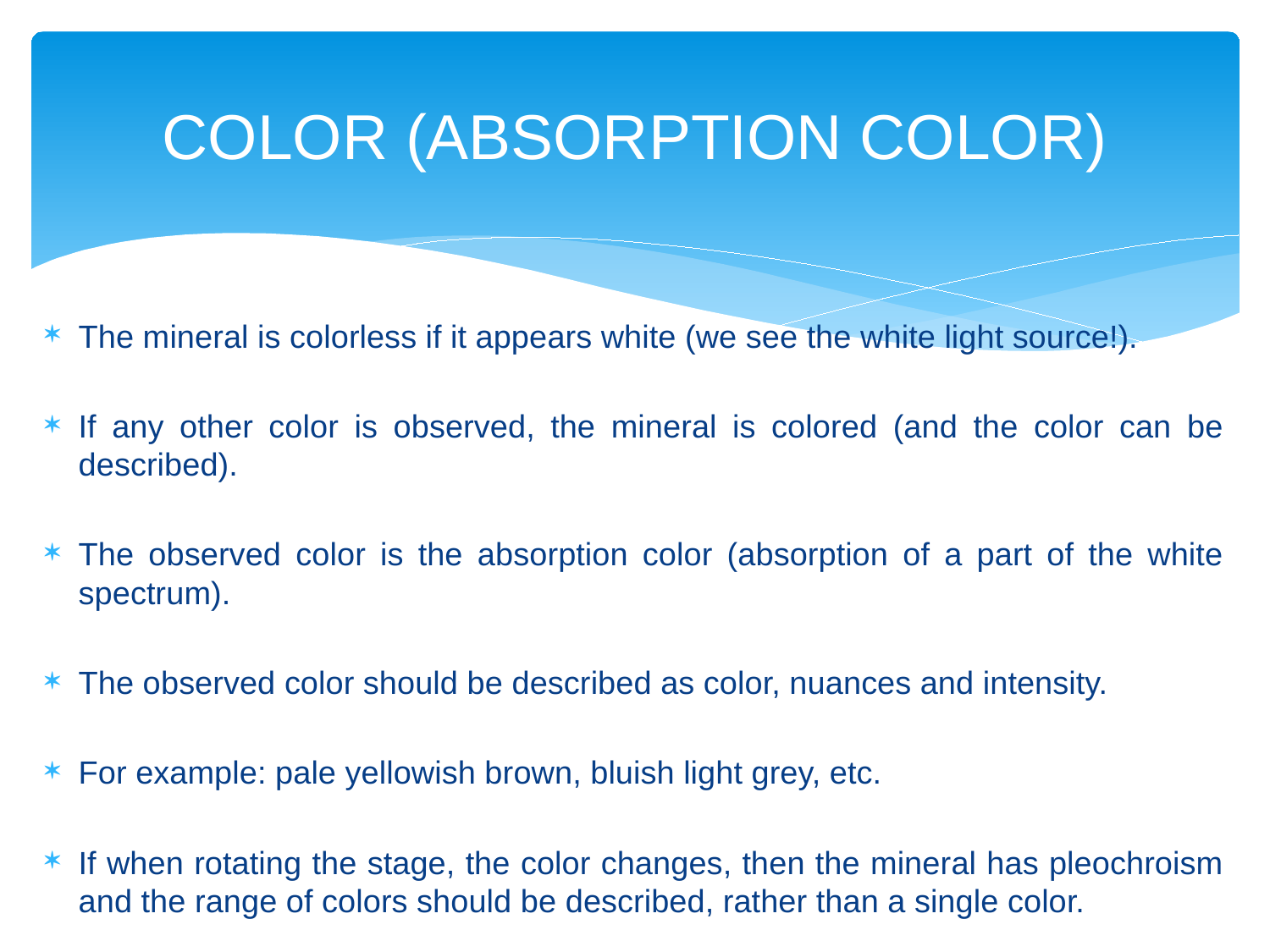

# COLOR (ABSORPTION COLOR)

The mineral is colorless if it appears white (we see the white light source!).

If any other color is observed, the mineral is colored (and the color can be described).

The observed color is the absorption color (absorption of a part of the white spectrum).

The observed color should be described as color, nuances and intensity.

For example: pale yellowish brown, bluish light grey, etc.

If when rotating the stage, the color changes, then the mineral has pleochroism and the range of colors should be described, rather than a single color.